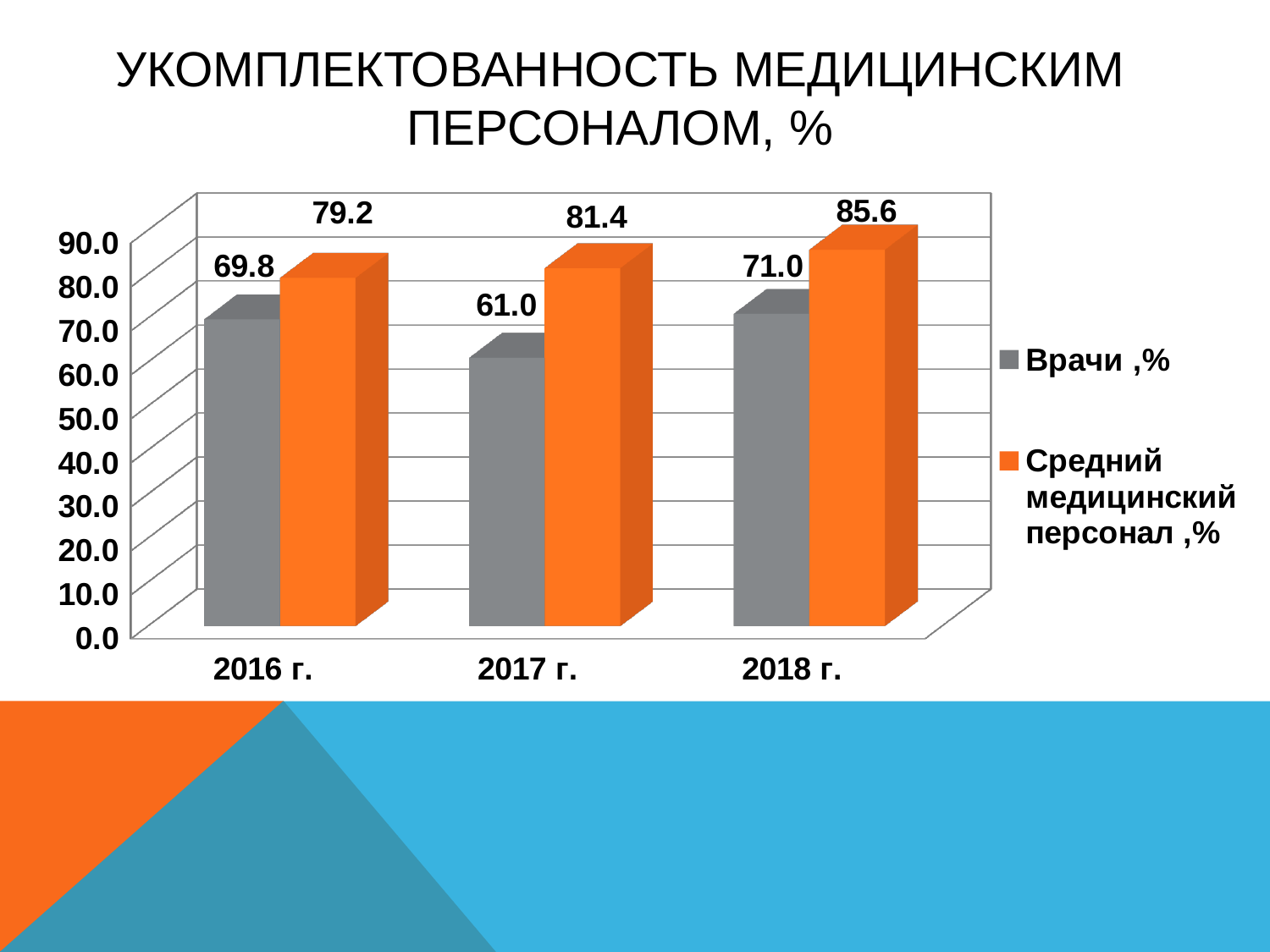

# Укомплектованность медицинским Персоналом, %

[unsupported chart]